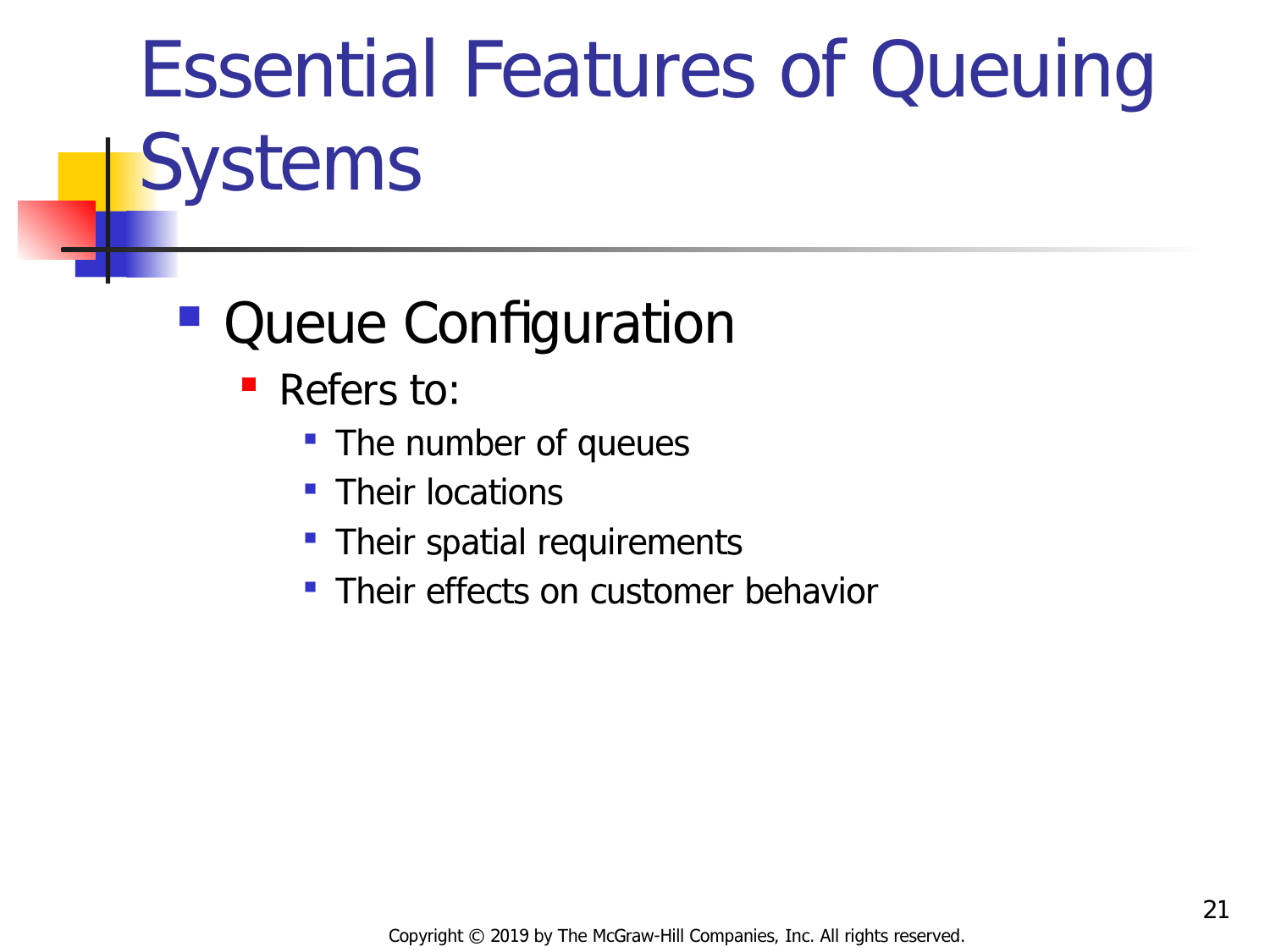

# Essential Features of Queuing Systems
Queue Configuration
Refers to:
The number of queues
Their locations
Their spatial requirements
Their effects on customer behavior

21
Copyright © 2019 by The McGraw-Hill Companies, Inc. All rights reserved.